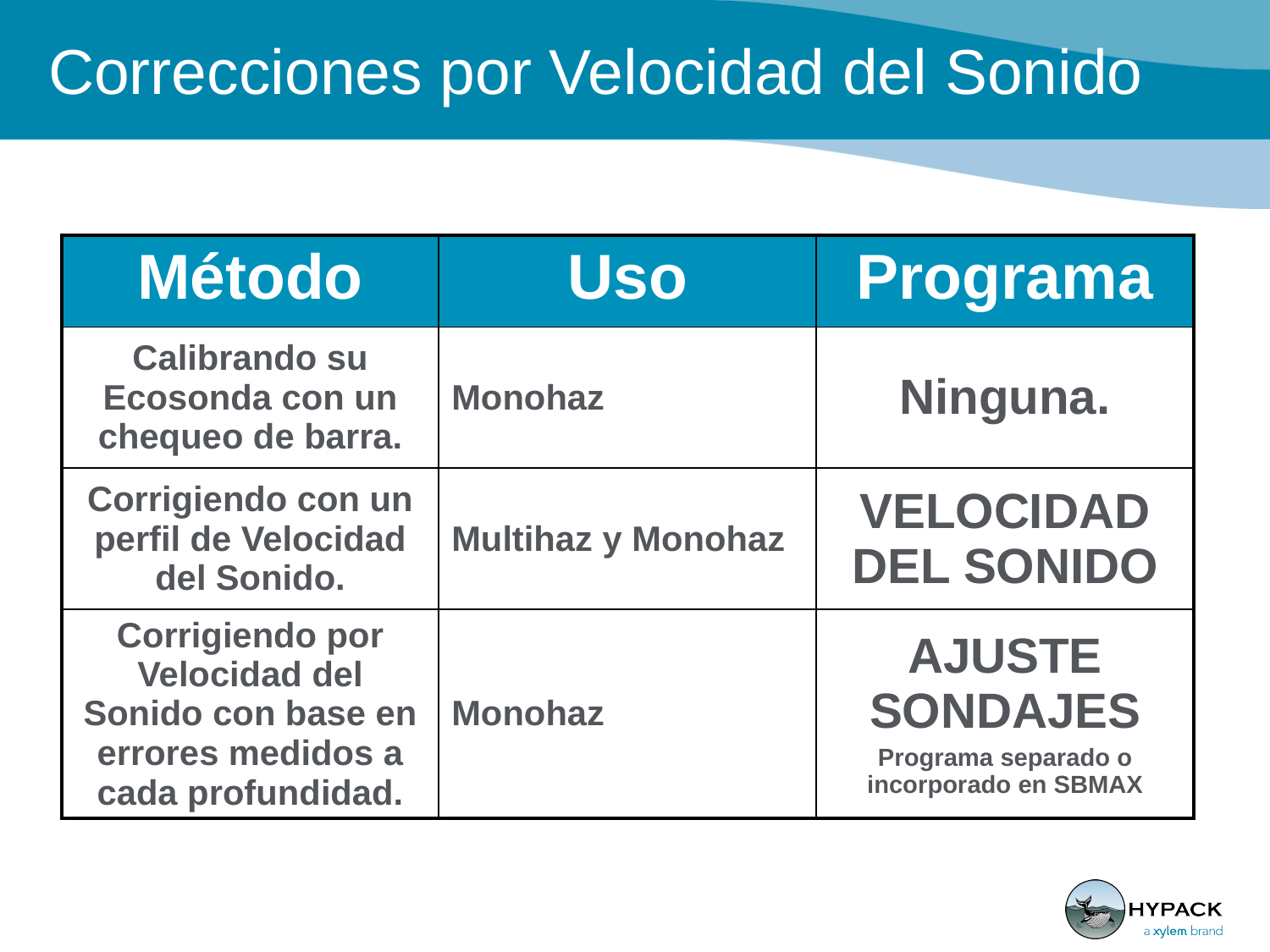

# Correcciones por Velocidad del Sonido
| Método | Uso | Programa |
| --- | --- | --- |
| Calibrando su Ecosonda con un chequeo de barra. | Monohaz | Ninguna. |
| Corrigiendo con un perfil de Velocidad del Sonido. | Multihaz y Monohaz | VELOCIDAD DEL SONIDO |
| Corrigiendo por Velocidad del Sonido con base en errores medidos a cada profundidad. | Monohaz | AJUSTE SONDAJES Programa separado o incorporado en SBMAX |